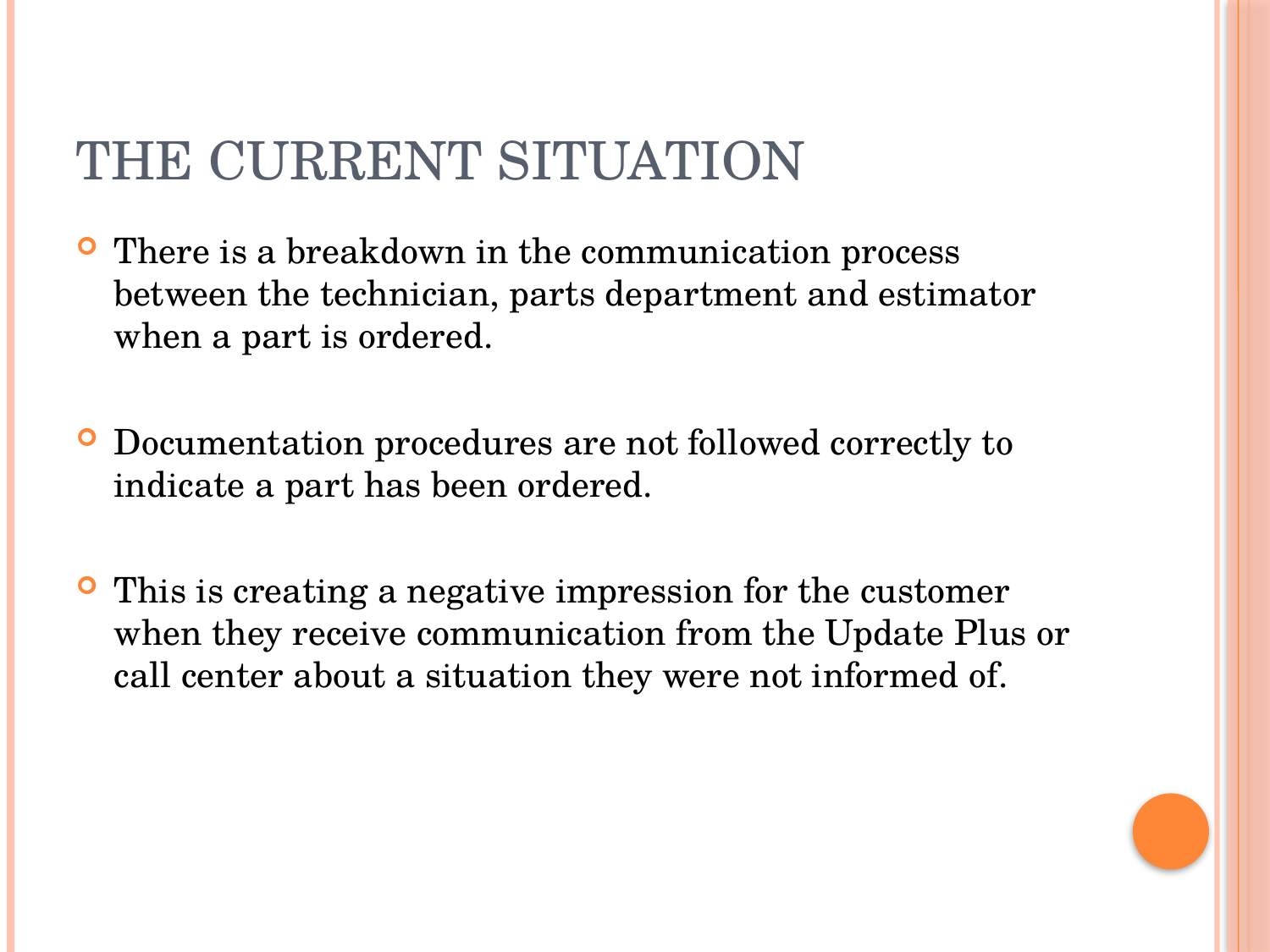

# The Current Situation
There is a breakdown in the communication process between the technician, parts department and estimator when a part is ordered.

Documentation procedures are not followed correctly to indicate a part has been ordered.

This is creating a negative impression for the customer when they receive communication from the Update Plus or call center about a situation they were not informed of.